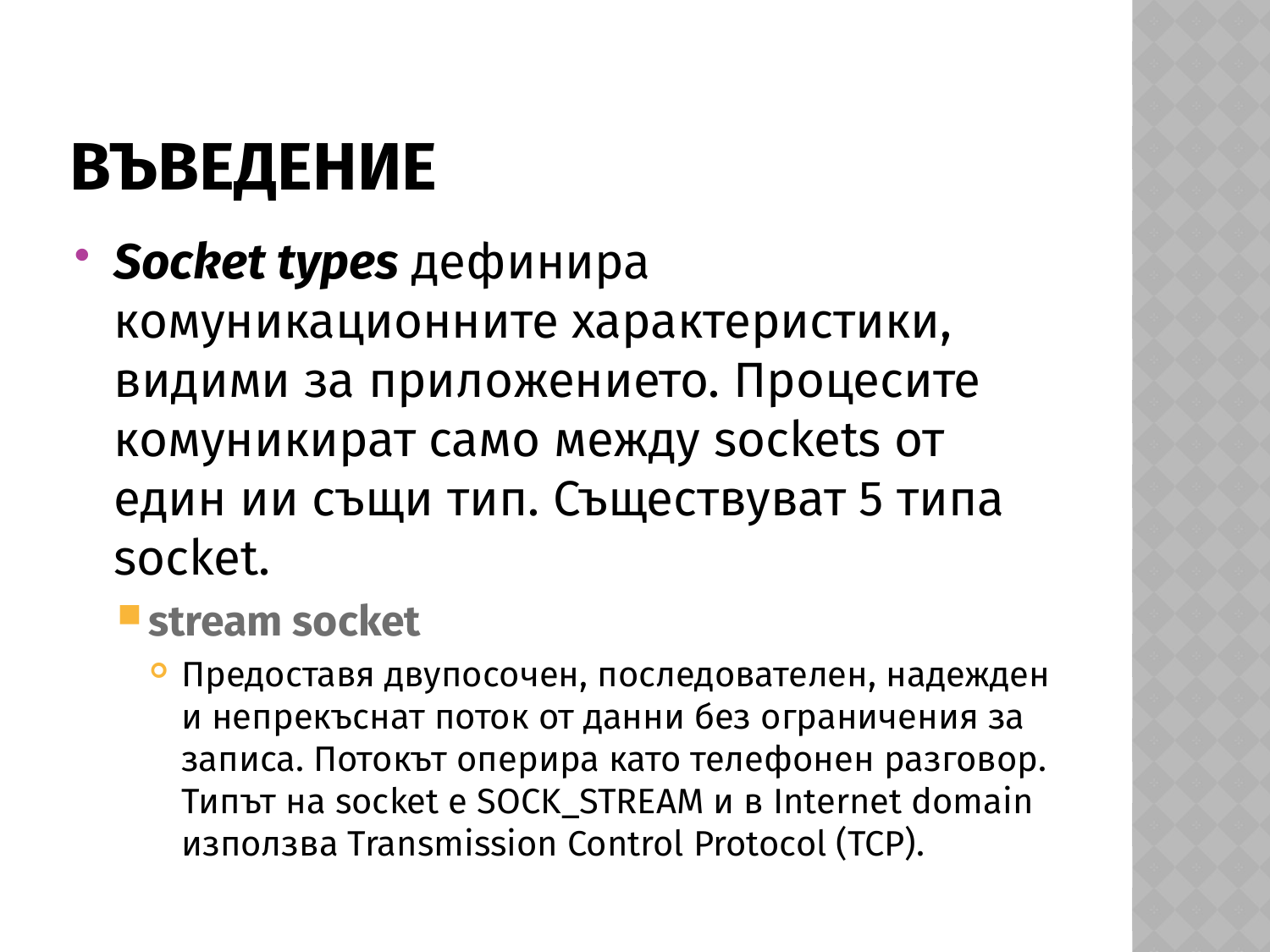

# Въведение
Socket types дефинира комуникационните характеристики, видими за приложението. Процесите комуникират само между sockets от един ии същи тип. Съществуват 5 типа socket.
stream socket
Предоставя двупосочен, последователен, надежден и непрекъснат поток от данни без ограничения за записа. Потокът оперира като телефонен разговор. Типът на socket е SOCK_STREAM и в Internet domain използва Transmission Control Protocol (TCP).